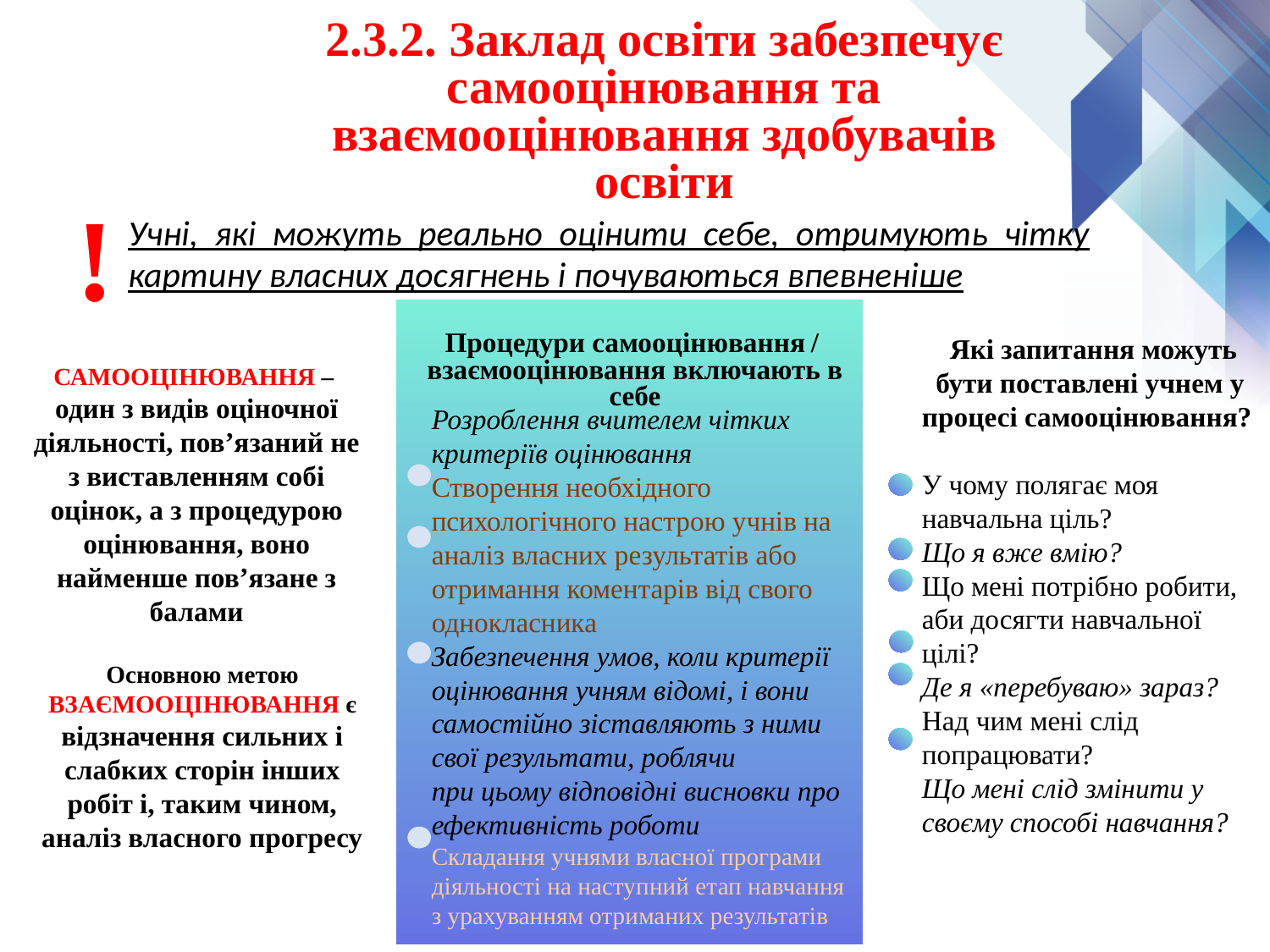

2.3.2. Заклад освіти забезпечує самооцінювання та взаємооцінювання здобувачів освіти
!
Учні, які можуть реально оцінити себе, отримують чітку картину власних досягнень і почуваються впевненіше

Процедури самооцінювання /
взаємооцінювання включають в себе
    Які запитання можуть
  бути поставлені учнем у процесі самооцінювання?

У чому полягає моя навчальна ціль?
Що я вже вмію?
Що мені потрібно робити, аби досягти навчальної цілі?
Де я «перебуваю» зараз?
Над чим мені слід попрацювати?
Що мені слід змінити у своєму способі навчання?
САМООЦІНЮВАННЯ –
один з видів оціночної діяльності, пов’язаний не з виставленням собі оцінок, а з процедурою оцінювання, воно найменше пов’язане з балами
Розроблення вчителем чітких критеріїв оцінювання
Створення необхідного психологічного настрою учнів на аналіз власних результатів або отримання коментарів від свого однокласника
Забезпечення умов, коли критерії оцінювання учням відомі, і вони самостійно зіставляють з ними свої результати, роблячи
при цьому відповідні висновки про ефективність роботи
Складання учнями власної програми діяльності на наступний етап навчання з урахуванням отриманих результатів

Основною метою ВЗАЄМООЦІНЮВАННЯ є відзначення сильних і слабких сторін інших робіт і, таким чином, аналіз власного прогресу